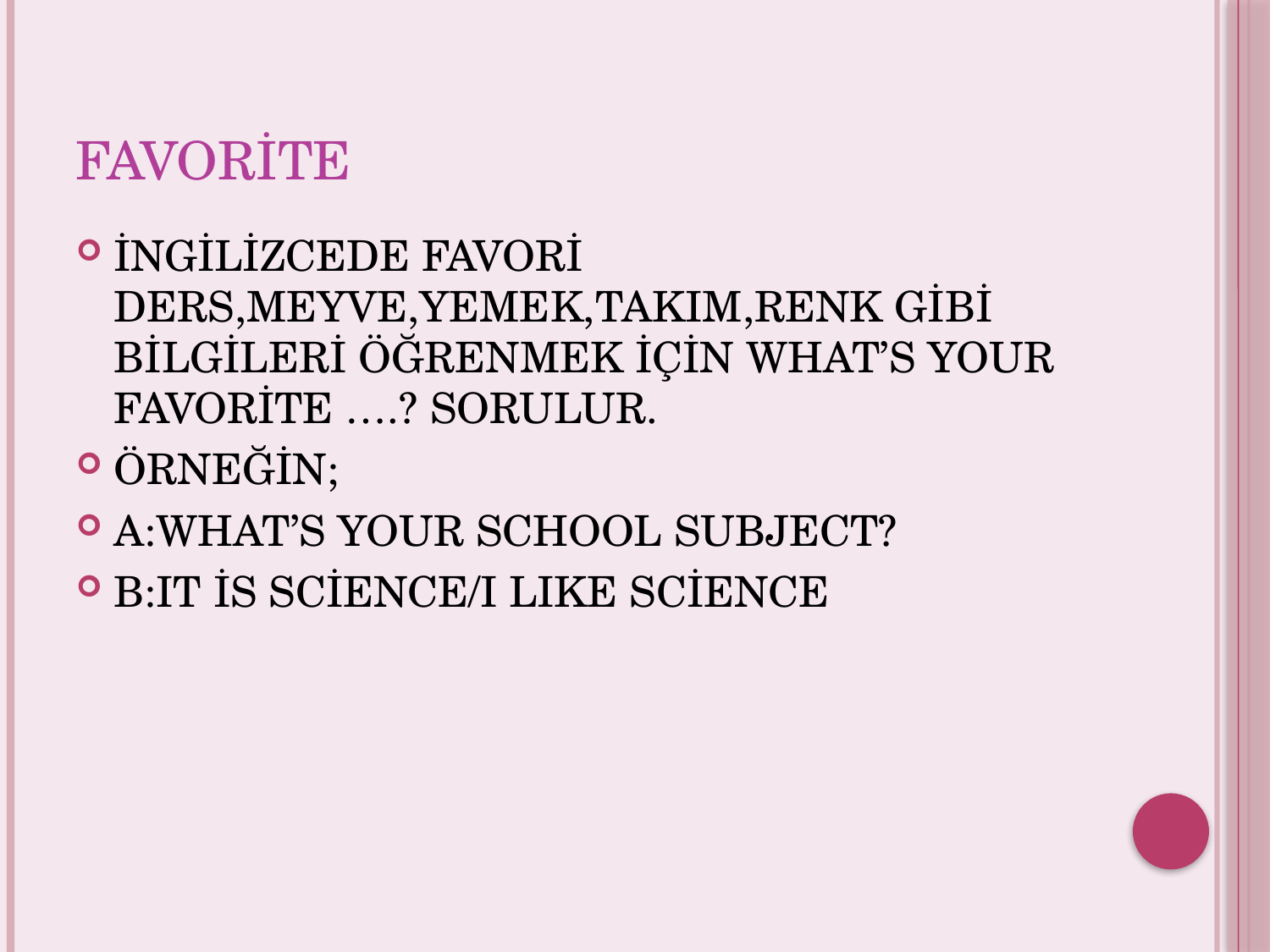

# FAVORİTE
İNGİLİZCEDE FAVORİ DERS,MEYVE,YEMEK,TAKIM,RENK GİBİ BİLGİLERİ ÖĞRENMEK İÇİN WHAT’S YOUR FAVORİTE ….? SORULUR.
ÖRNEĞİN;
A:WHAT’S YOUR SCHOOL SUBJECT?
B:IT İS SCİENCE/I LIKE SCİENCE